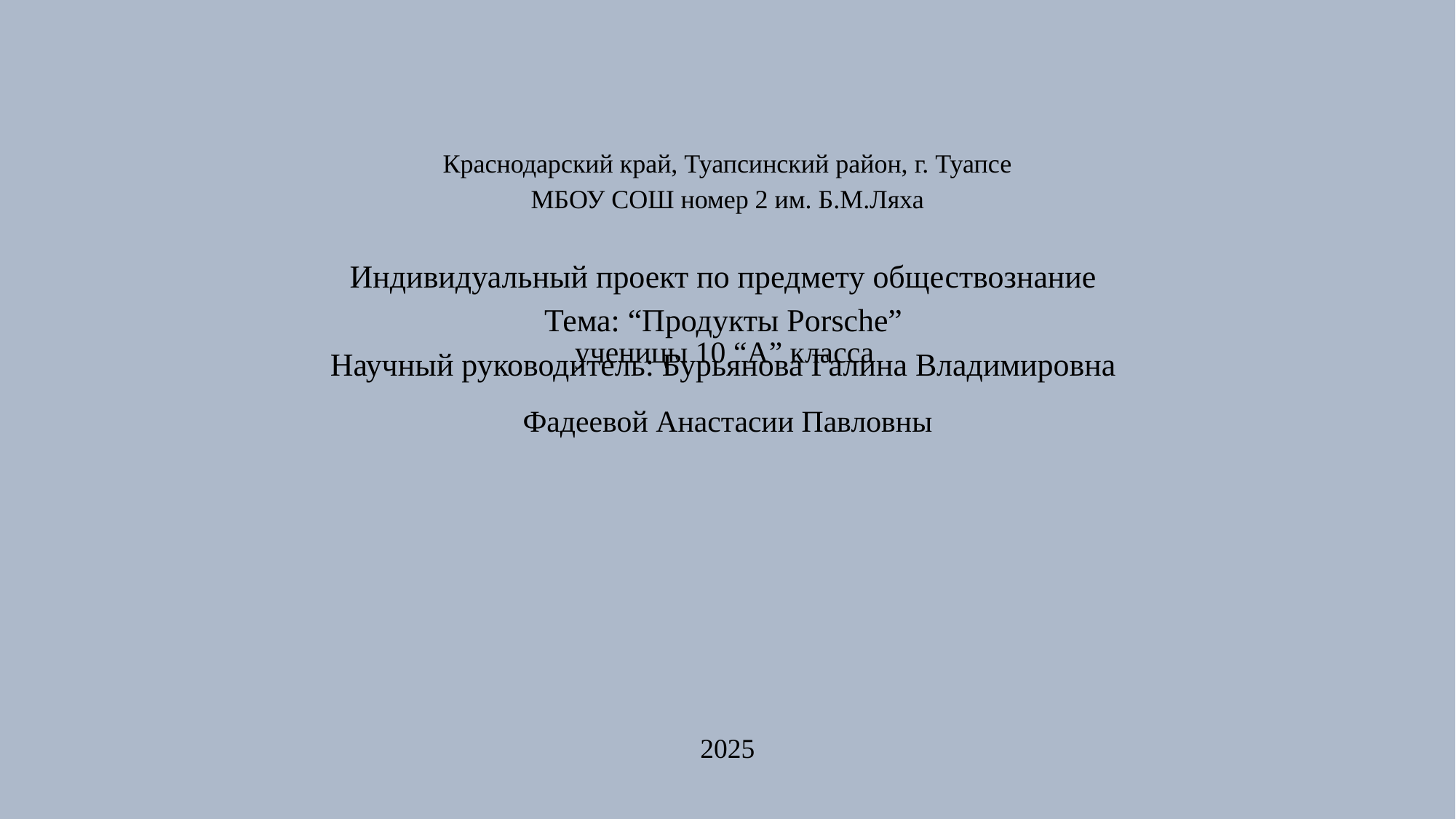

# Краснодарский край, Туапсинский район, г. Туапсе МБОУ СОШ номер 2 им. Б.М.Ляха Индивидуальный проект по предмету обществознание  Тема: “Продукты Porsсhe”  Научный руководитель: Бурьянова Галина Владимировна
ученицы 10 “А” класса
Фадеевой Анастасии Павловны

2025